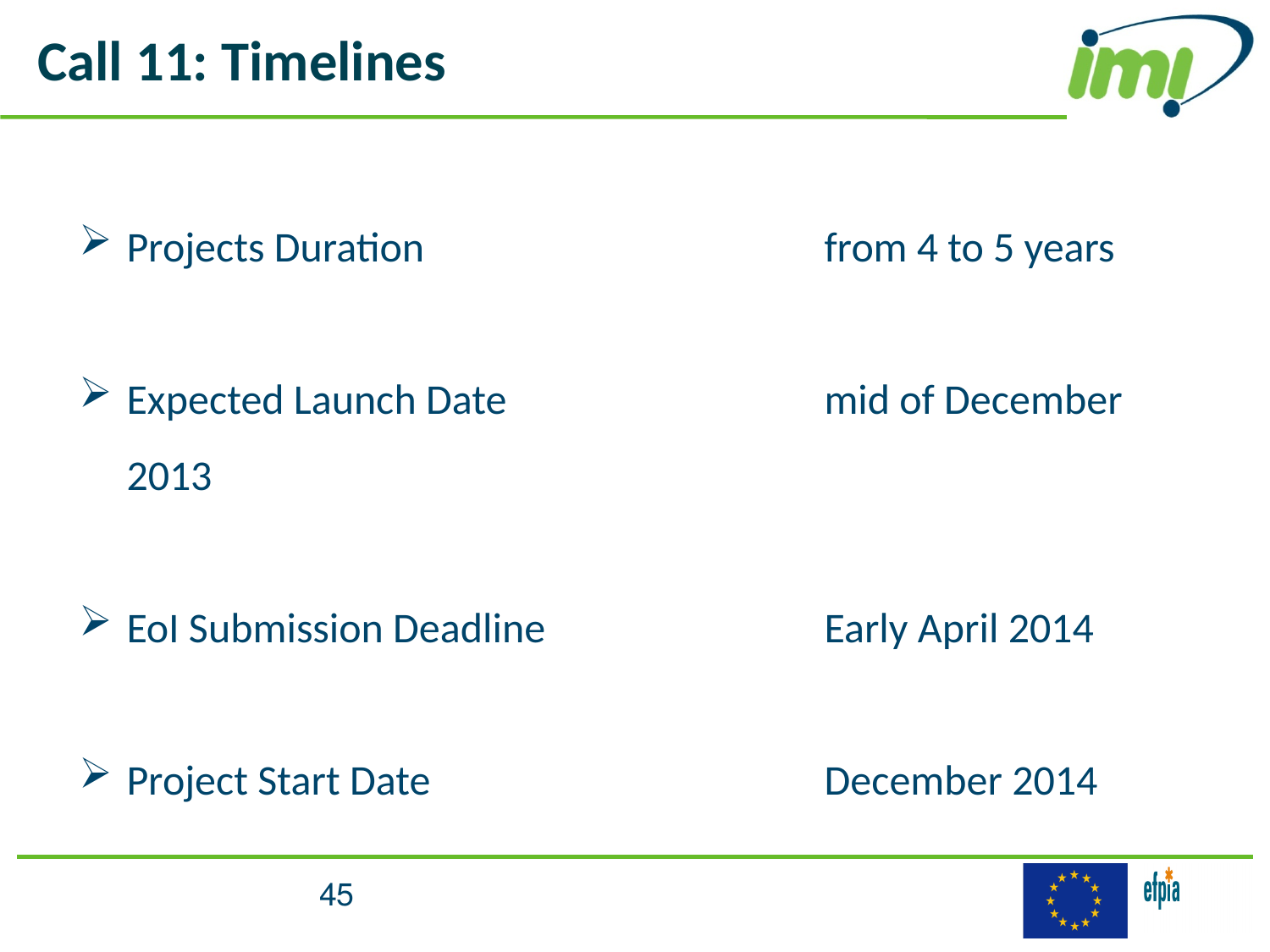

# Call 11: Timelines

Projects Duration	from 4 to 5 years

Expected Launch Date	mid of December 2013

EoI Submission Deadline	Early April 2014

Project Start Date	December 2014

45